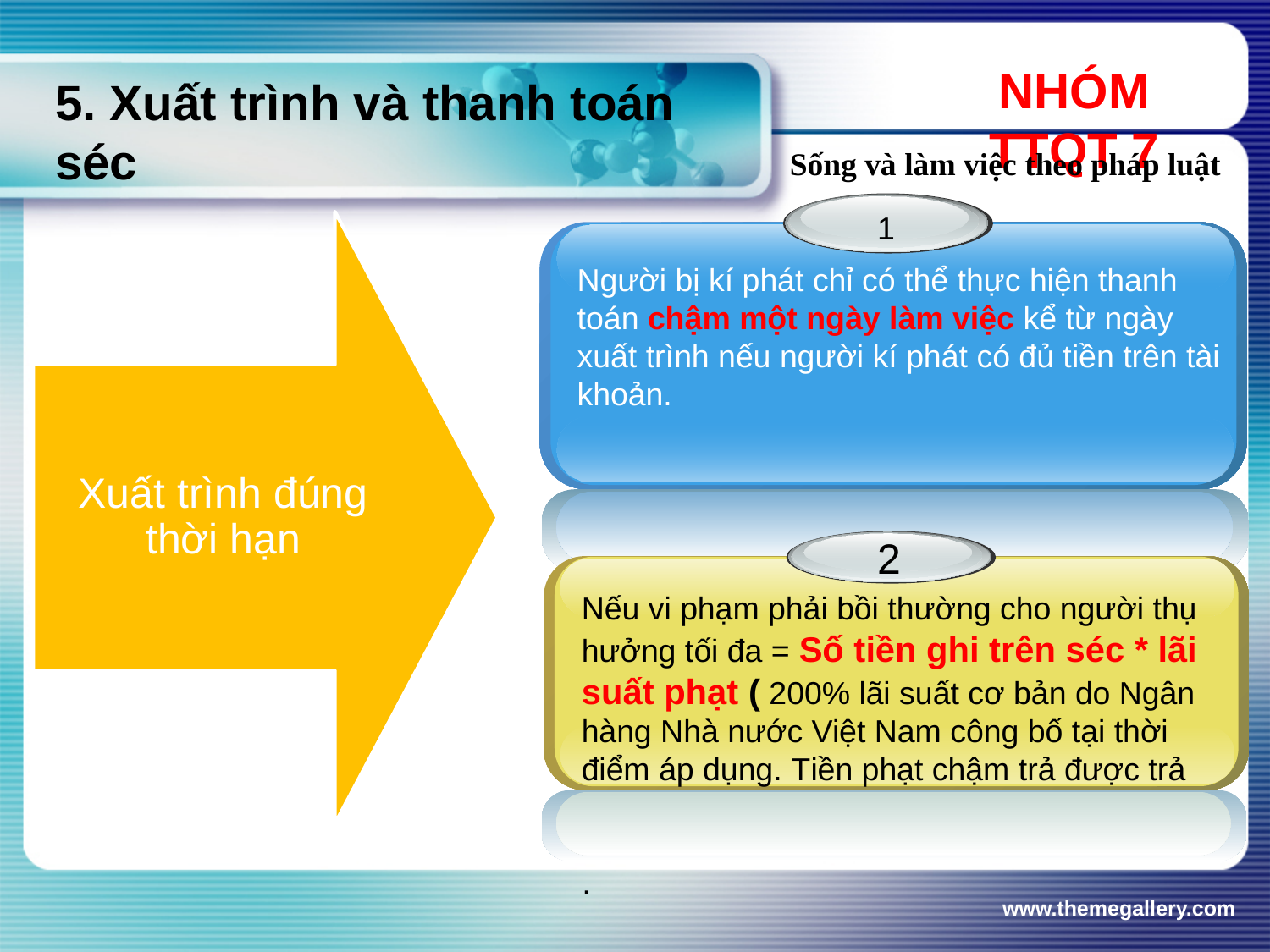

NHÓM TTQT 7
# 5. Xuất trình và thanh toán séc
Sống và làm việc theo pháp luật

1

Người bị kí phát chỉ có thể thực hiện thanh toán chậm một ngày làm việc kể từ ngày xuất trình nếu người kí phát có đủ tiền trên tài khoản.

Xuất trình đúng thời hạn
2

Nếu vi phạm phải bồi thường cho người thụ hưởng tối đa = Số tiền ghi trên séc * lãi suất phạt ( 200% lãi suất cơ bản do Ngân hàng Nhà nước Việt Nam công bố tại thời điểm áp dụng. Tiền phạt chậm trả được trả cho người thụ hưởng séc)

.

www.themegallery.com